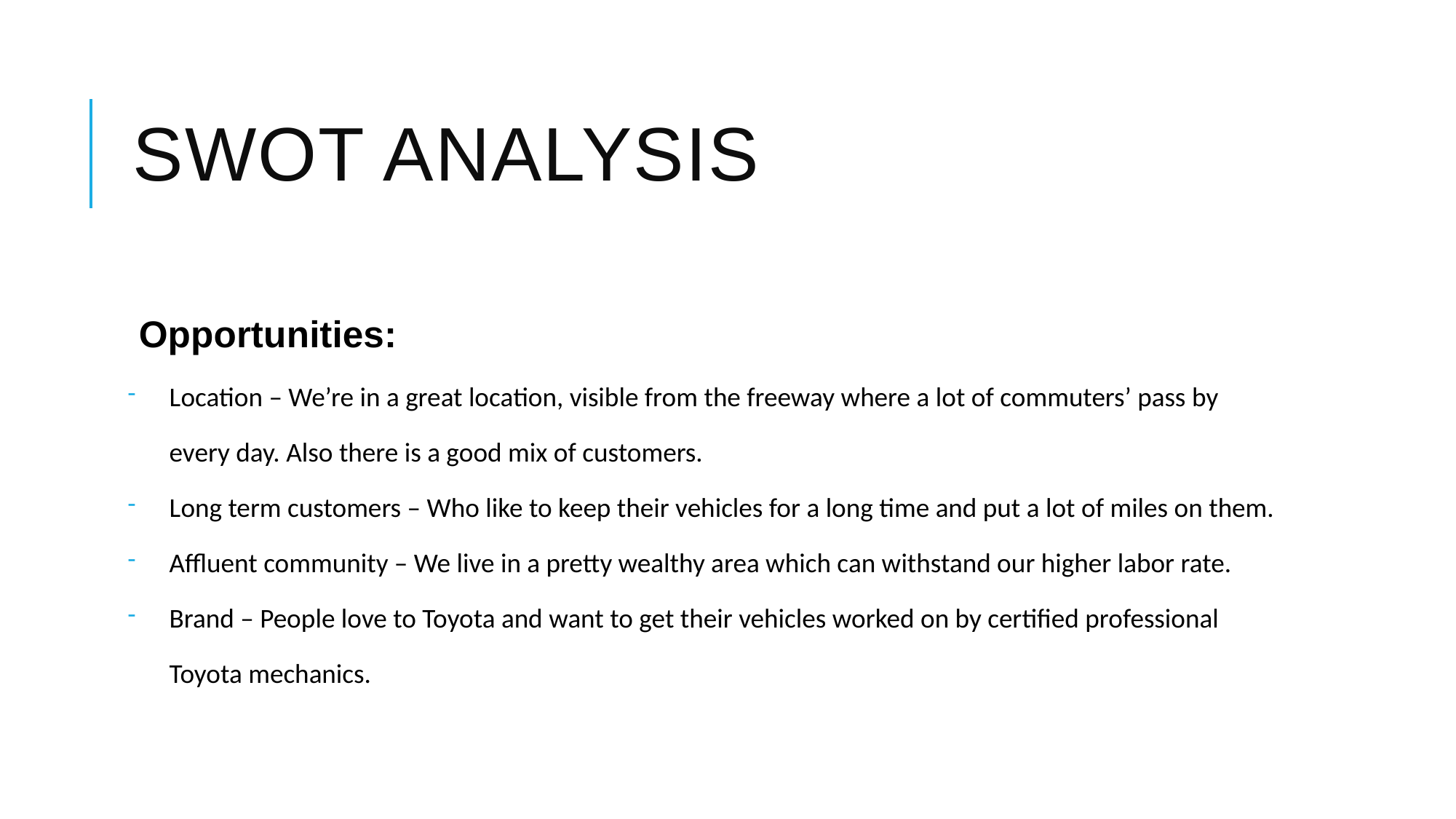

# SWOT Analysis
Opportunities:
Location – We’re in a great location, visible from the freeway where a lot of commuters’ pass by every day. Also there is a good mix of customers.
Long term customers – Who like to keep their vehicles for a long time and put a lot of miles on them.
Affluent community – We live in a pretty wealthy area which can withstand our higher labor rate.
Brand – People love to Toyota and want to get their vehicles worked on by certified professional Toyota mechanics.